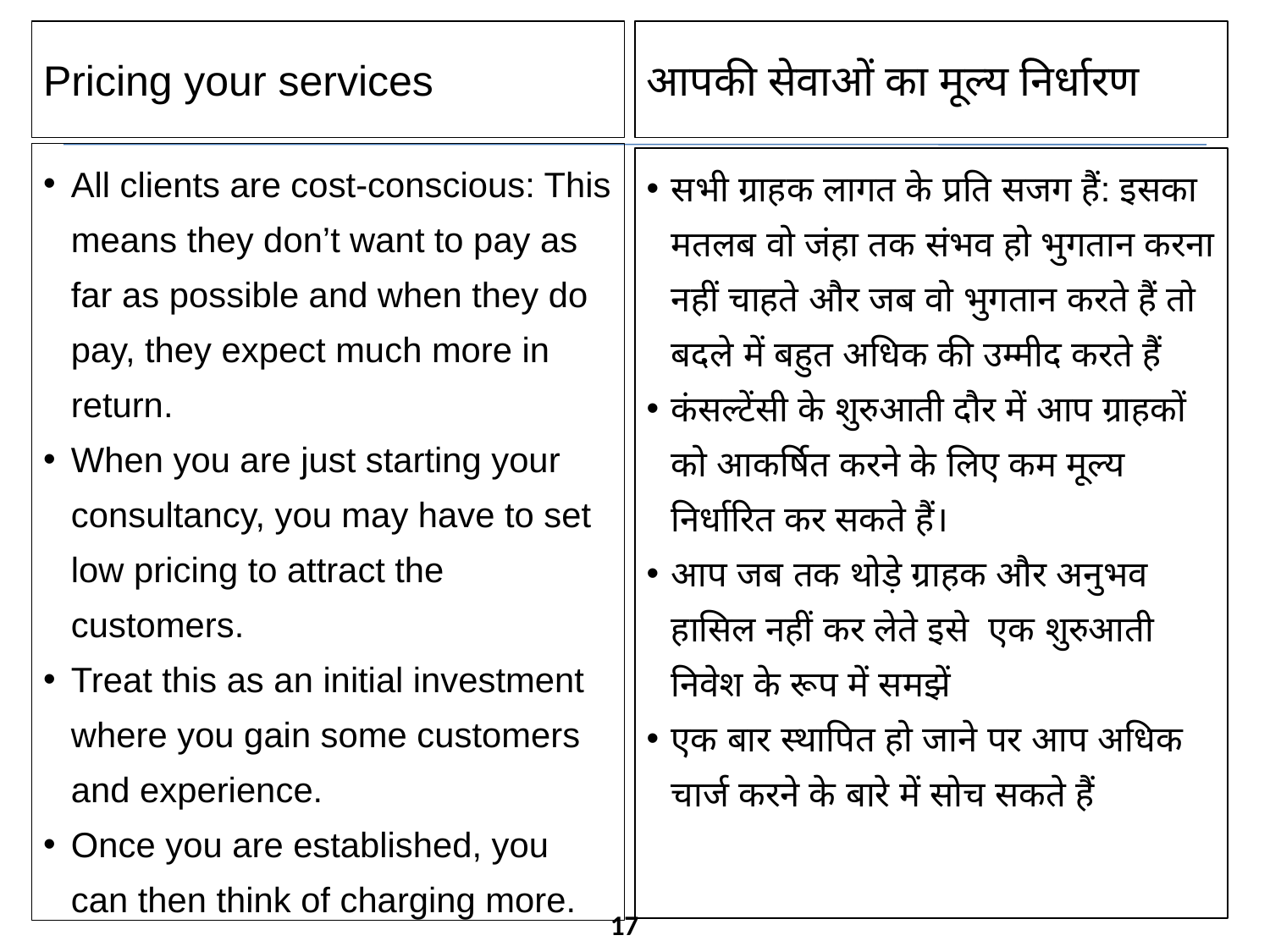

Pricing your services
आपकी सेवाओं का मूल्य निर्धारण
All clients are cost-conscious: This means they don’t want to pay as far as possible and when they do pay, they expect much more in return.
When you are just starting your consultancy, you may have to set low pricing to attract the customers.
Treat this as an initial investment where you gain some customers and experience.
Once you are established, you can then think of charging more.
सभी ग्राहक लागत के प्रति सजग हैं: इसका मतलब वो जंहा तक संभव हो भुगतान करना नहीं चाहते और जब वो भुगतान करते हैं तो बदले में बहुत अधिक की उम्मीद करते हैं
कंसल्टेंसी के शुरुआती दौर में आप ग्राहकों को आकर्षित करने के लिए कम मूल्य निर्धारित कर सकते हैं।
आप जब तक थोड़े ग्राहक और अनुभव हासिल नहीं कर लेते इसे  एक शुरुआती निवेश के रूप में समझें
एक बार स्थापित हो जाने पर आप अधिक चार्ज करने के बारे में सोच सकते हैं
17